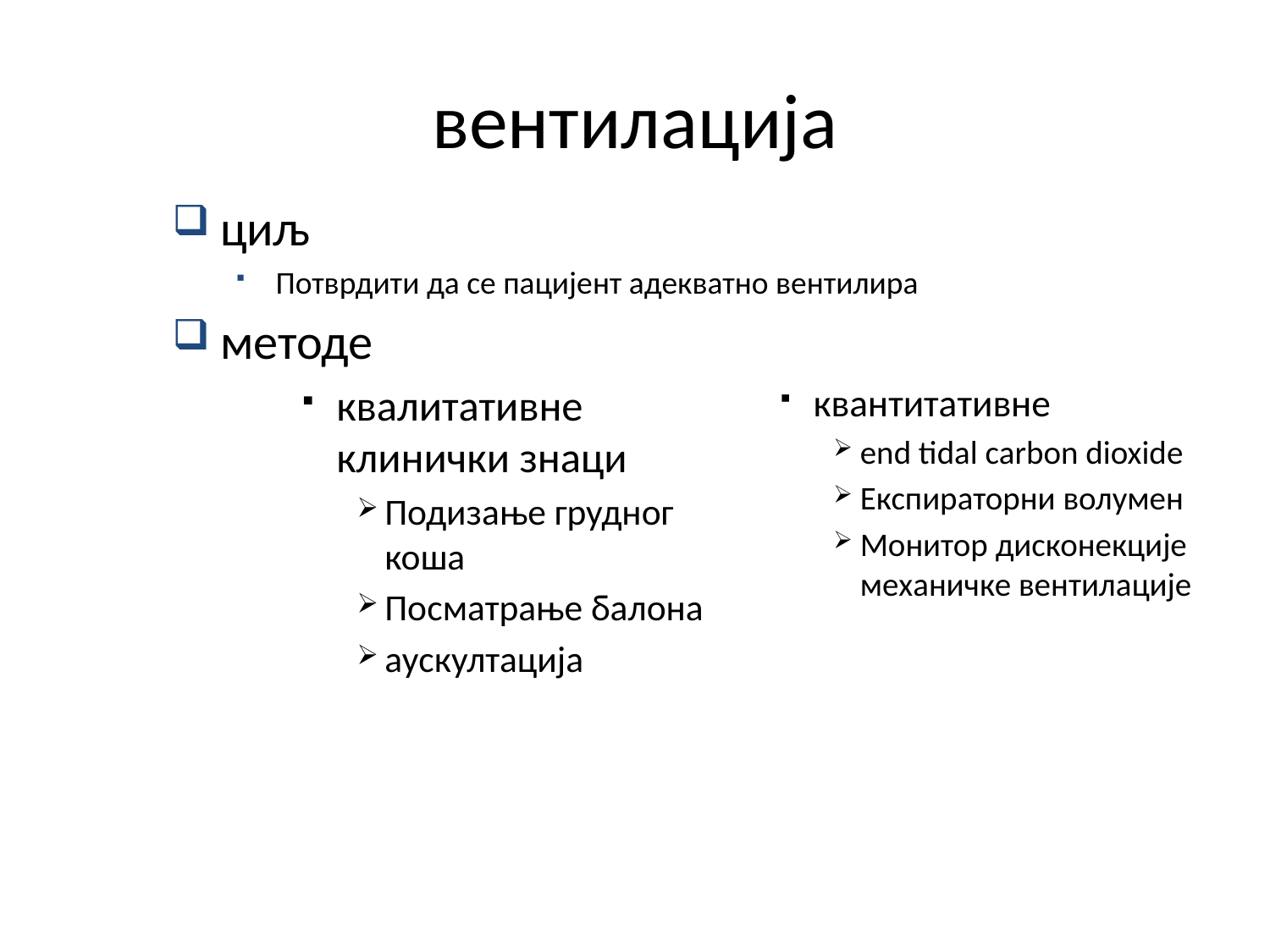

# вентилација
циљ
Потврдити да се пацијент адекватно вентилира
методе
квалитативне клинички знаци
Подизање грудног коша
Посматрање балона
аускултација

квантитативне
end tidal carbon dioxide
Експираторни волумен
Монитор дисконекције механичке вентилације